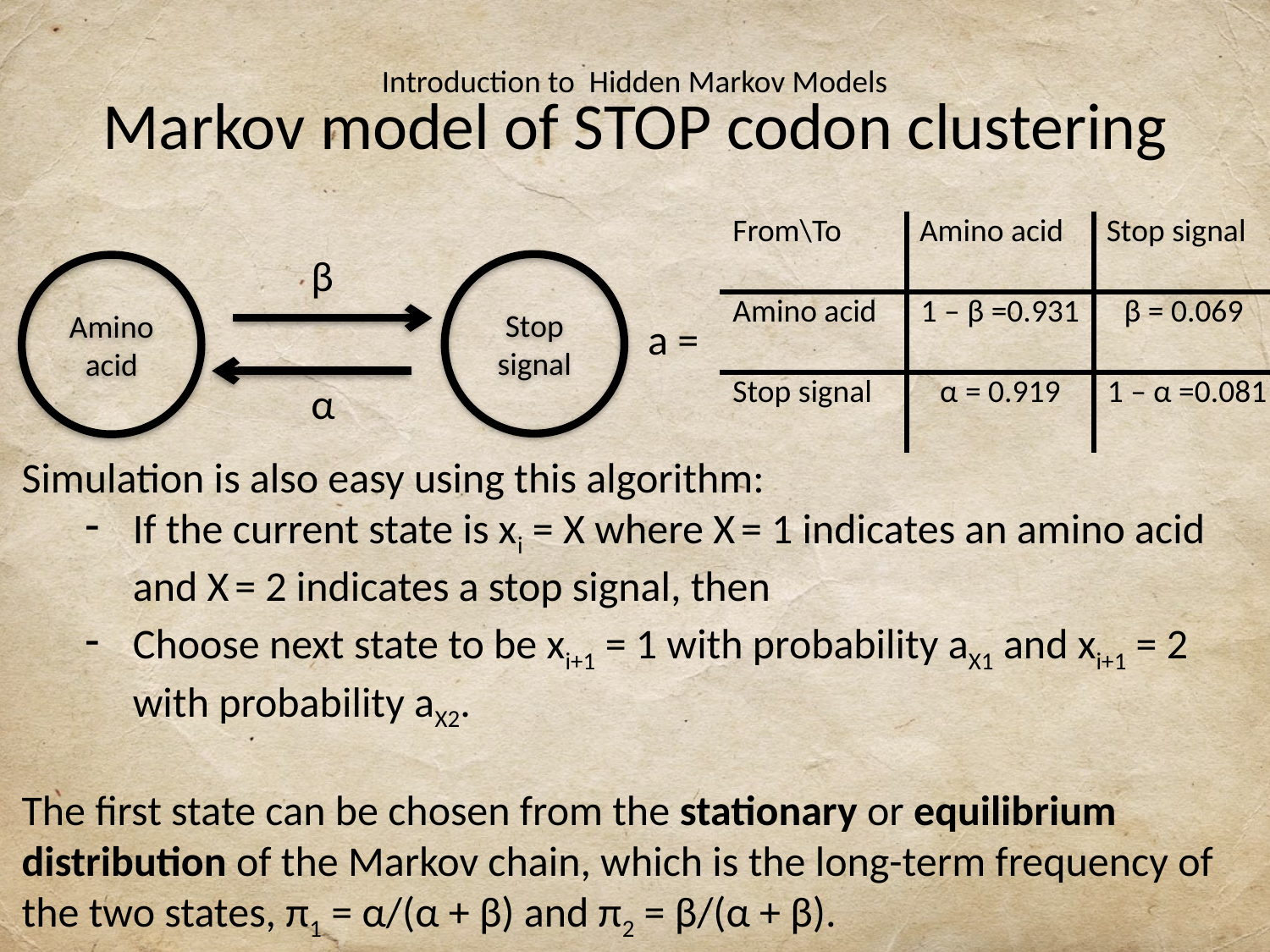

# Introduction to  Hidden Markov Models Markov model of STOP codon clustering
| From\To | Amino acid | Stop signal |
| --- | --- | --- |
| Amino acid | 1 – β =0.931 | β = 0.069 |
| Stop signal | α = 0.919 | 1 – α =0.081 |
β
Stop signal
Amino acid
α
a =
Simulation is also easy using this algorithm:
If the current state is xi = X where X = 1 indicates an amino acid and X = 2 indicates a stop signal, then
Choose next state to be xi+1 = 1 with probability aX1 and xi+1 = 2 with probability aX2.

The first state can be chosen from the stationary or equilibrium distribution of the Markov chain, which is the long-term frequency of the two states, π1 = α/(α + β) and π2 = β/(α + β).